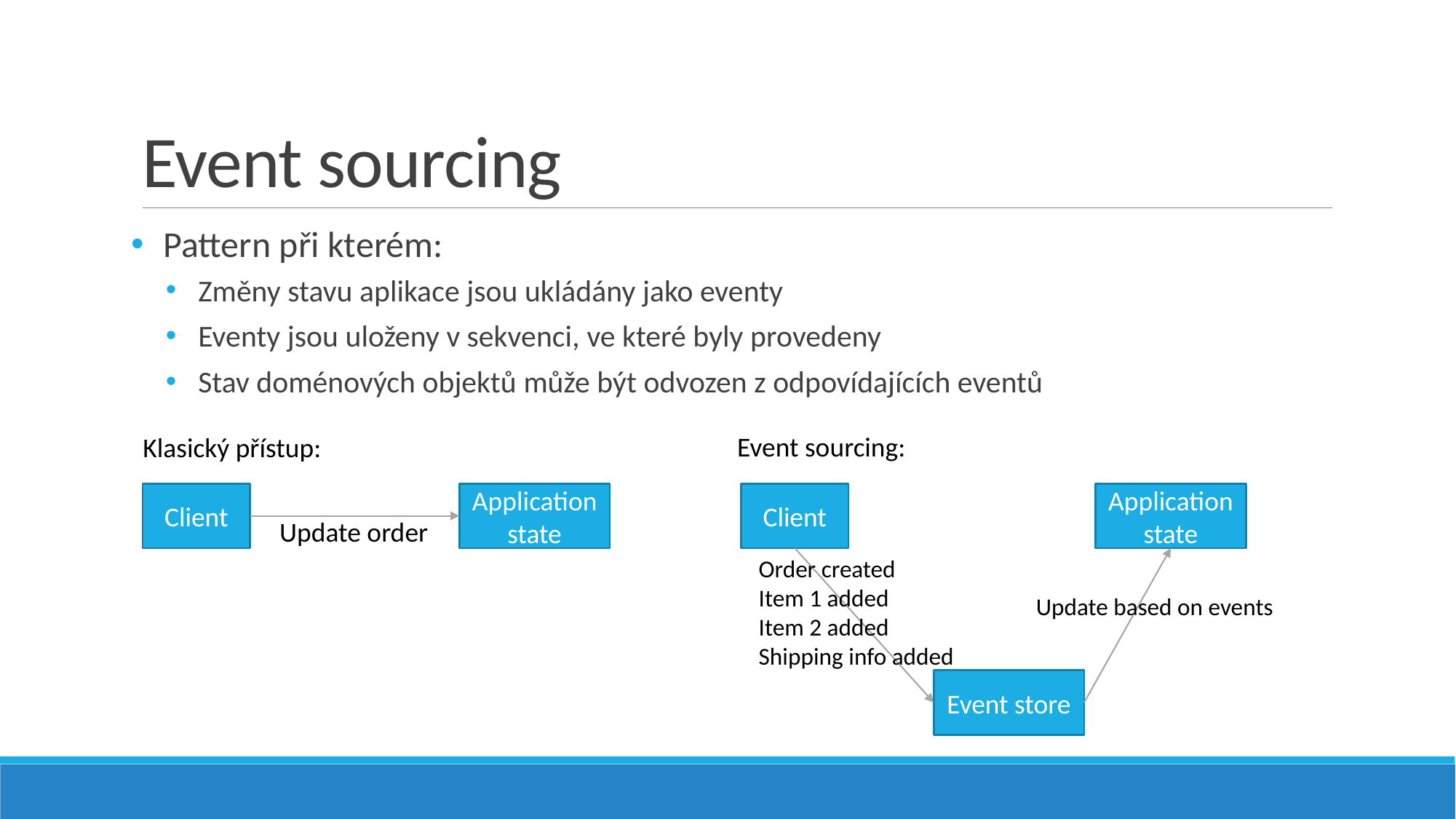

# Event sourcing
Pattern při kterém:
Změny stavu aplikace jsou ukládány jako eventy
Eventy jsou uloženy v sekvenci, ve které byly provedeny
Stav doménových objektů může být odvozen z odpovídajících eventů
Event sourcing:
Klasický přístup:
Client
Application state
Client
Application state
Update order
Order created
Item 1 added
Item 2 added
Shipping info added
Update based on events
Event store